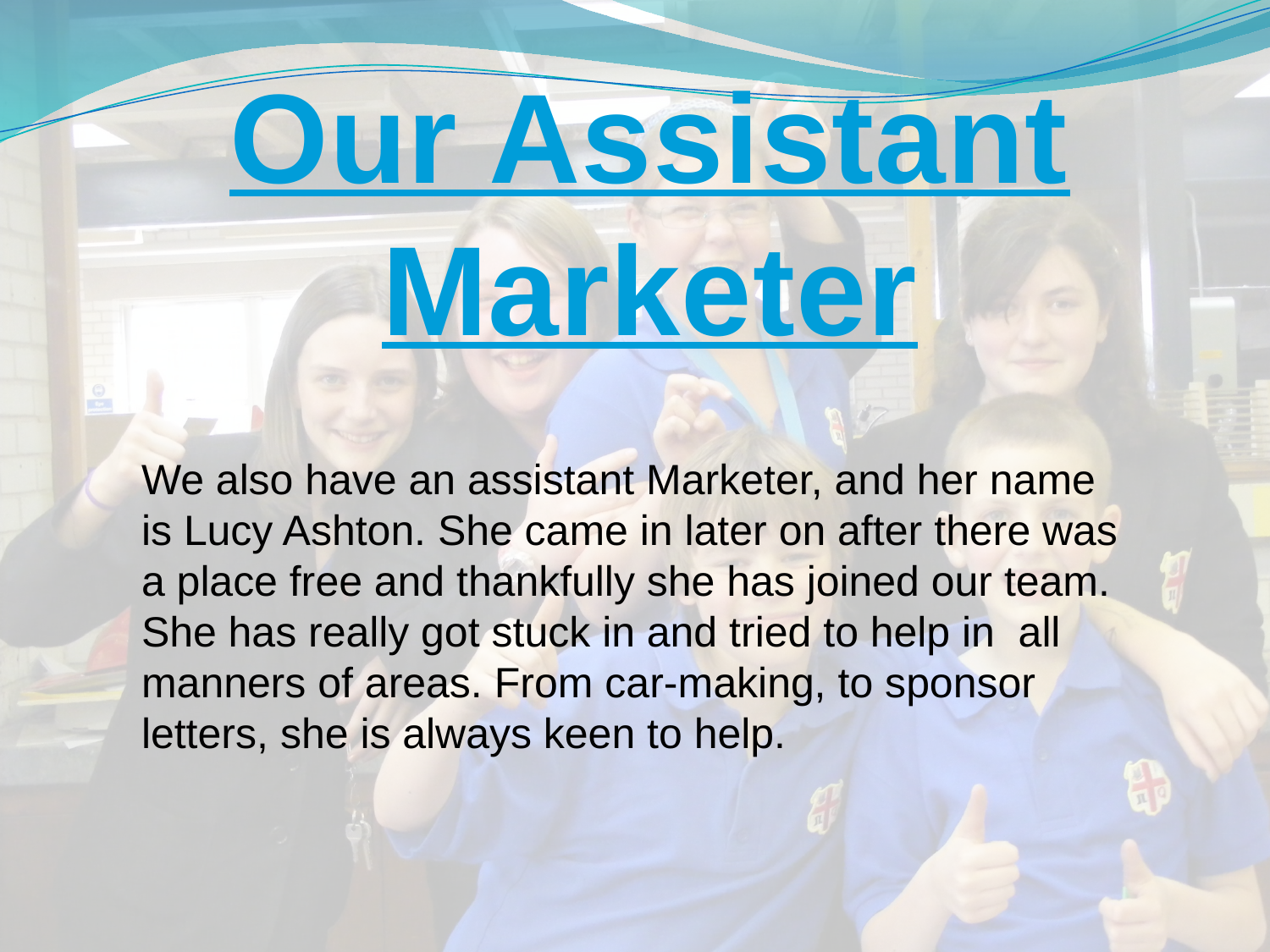

Our Assistant Marketer
We also have an assistant Marketer, and her name is Lucy Ashton. She came in later on after there was a place free and thankfully she has joined our team. She has really got stuck in and tried to help in  all manners of areas. From car-making, to sponsor letters, she is always keen to help.